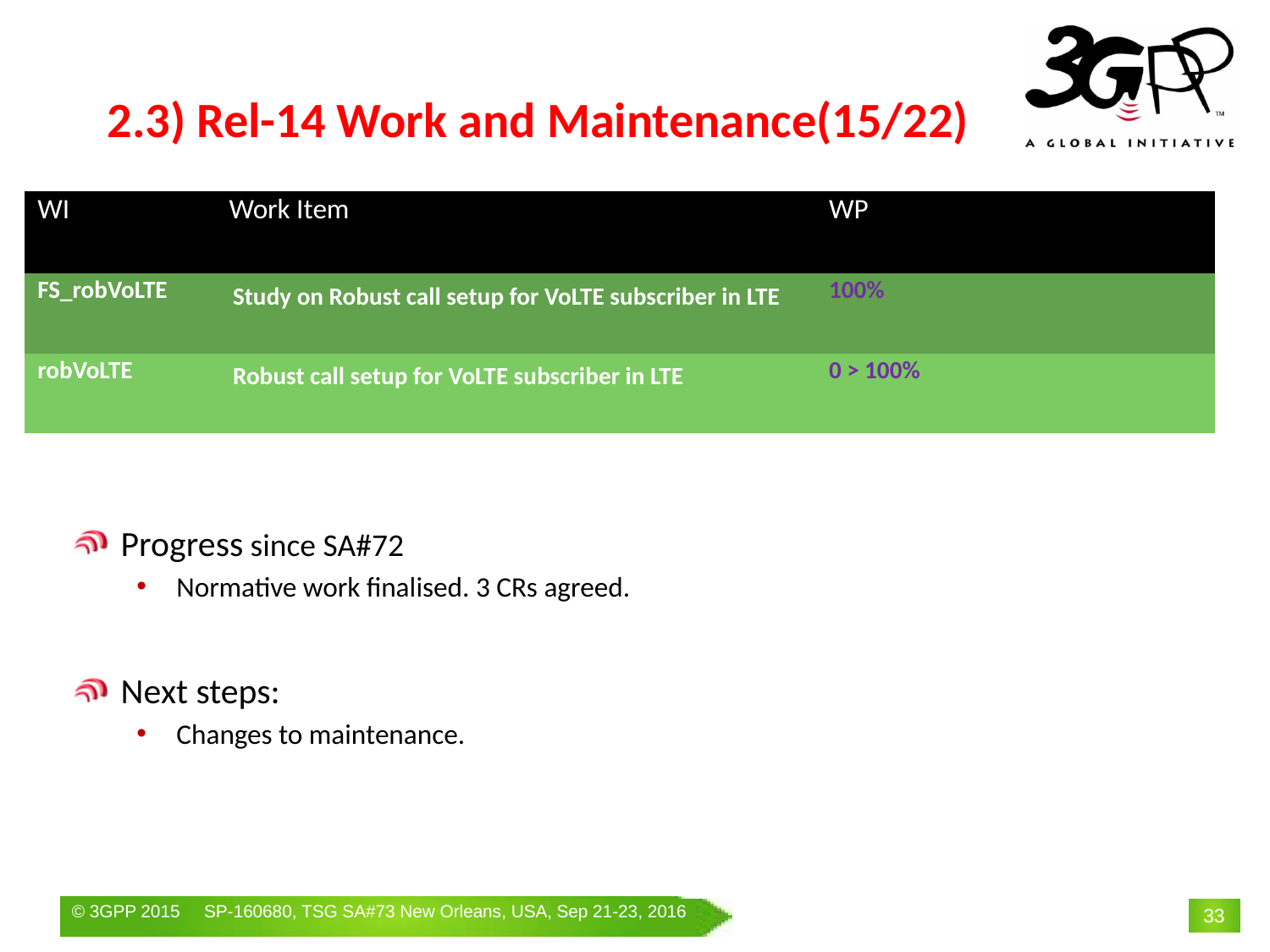

# 2.3) Rel-14 Work and Maintenance(15/22)
| WI | Work Item | WP |  |  |
| --- | --- | --- | --- | --- |
| FS\_robVoLTE | Study on Robust call setup for VoLTE subscriber in LTE | 100% |  |  |
| robVoLTE | Robust call setup for VoLTE subscriber in LTE | 0 > 100% |  |  |
Progress since SA#72
Normative work finalised. 3 CRs agreed.

Next steps:
Changes to maintenance.